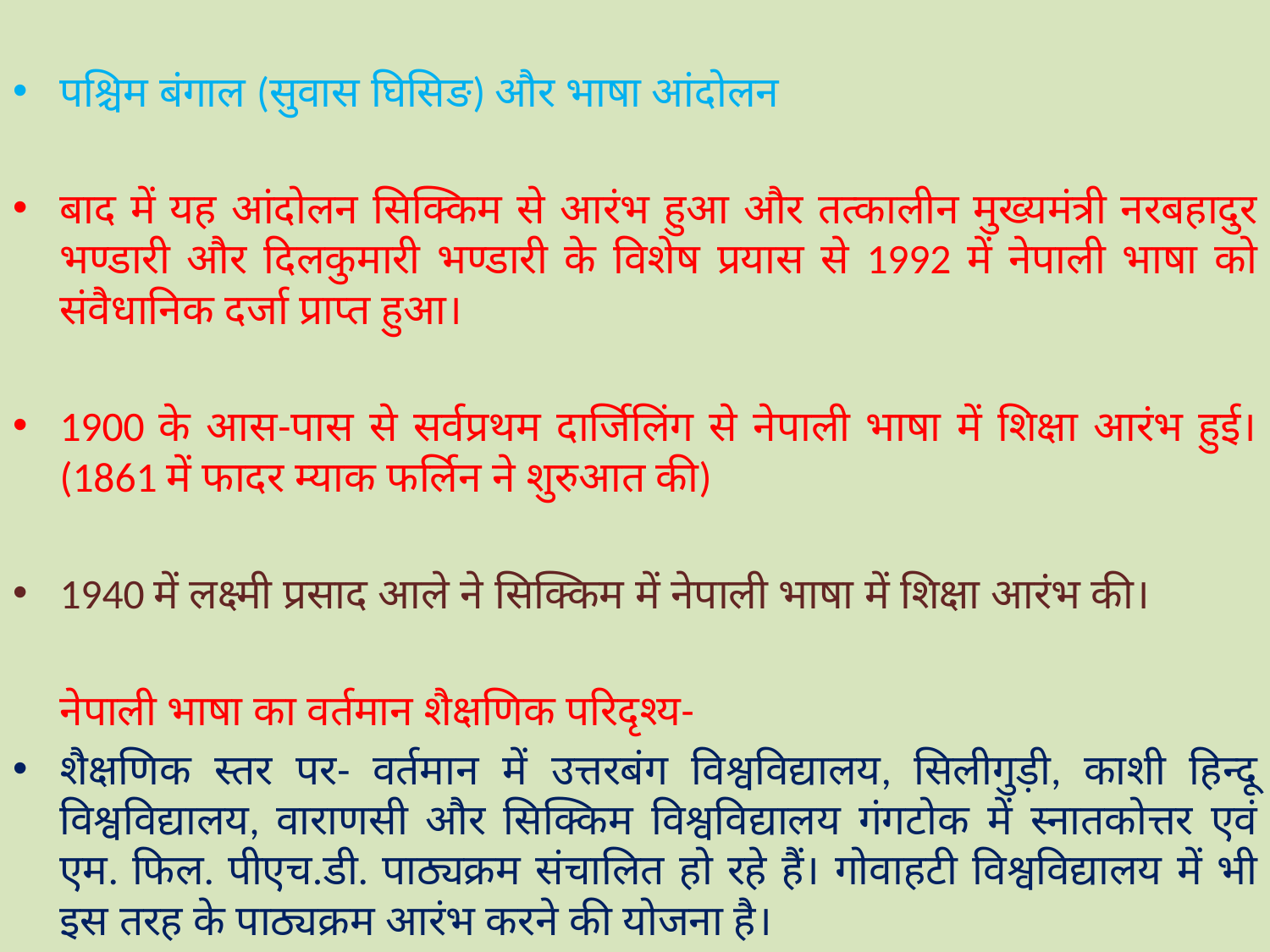

पश्चिम बंगाल (सुवास घिसिङ) और भाषा आंदोलन

बाद में यह आंदोलन सिक्किम से आरंभ हुआ और तत्कालीन मुख्यमंत्री नरबहादुर भण्डारी और दिलकुमारी भण्डारी के विशेष प्रयास से 1992 में नेपाली भाषा को संवैधानिक दर्जा प्राप्त हुआ।

1900 के आस-पास से सर्वप्रथम दार्जिलिंग से नेपाली भाषा में शिक्षा आरंभ हुई। (1861 में फादर म्याक फर्लिन ने शुरुआत की)

1940 में लक्ष्मी प्रसाद आले ने सिक्किम में नेपाली भाषा में शिक्षा आरंभ की।

	नेपाली भाषा का वर्तमान शैक्षणिक परिदृश्य-
शैक्षणिक स्तर पर- वर्तमान में उत्तरबंग विश्वविद्यालय, सिलीगुड़ी, काशी हिन्दू विश्वविद्यालय, वाराणसी और सिक्किम विश्वविद्यालय गंगटोक में स्नातकोत्तर एवं एम. फिल. पीएच.डी. पाठ्यक्रम संचालित हो रहे हैं। गोवाहटी विश्वविद्यालय में भी इस तरह के पाठ्यक्रम आरंभ करने की योजना है।